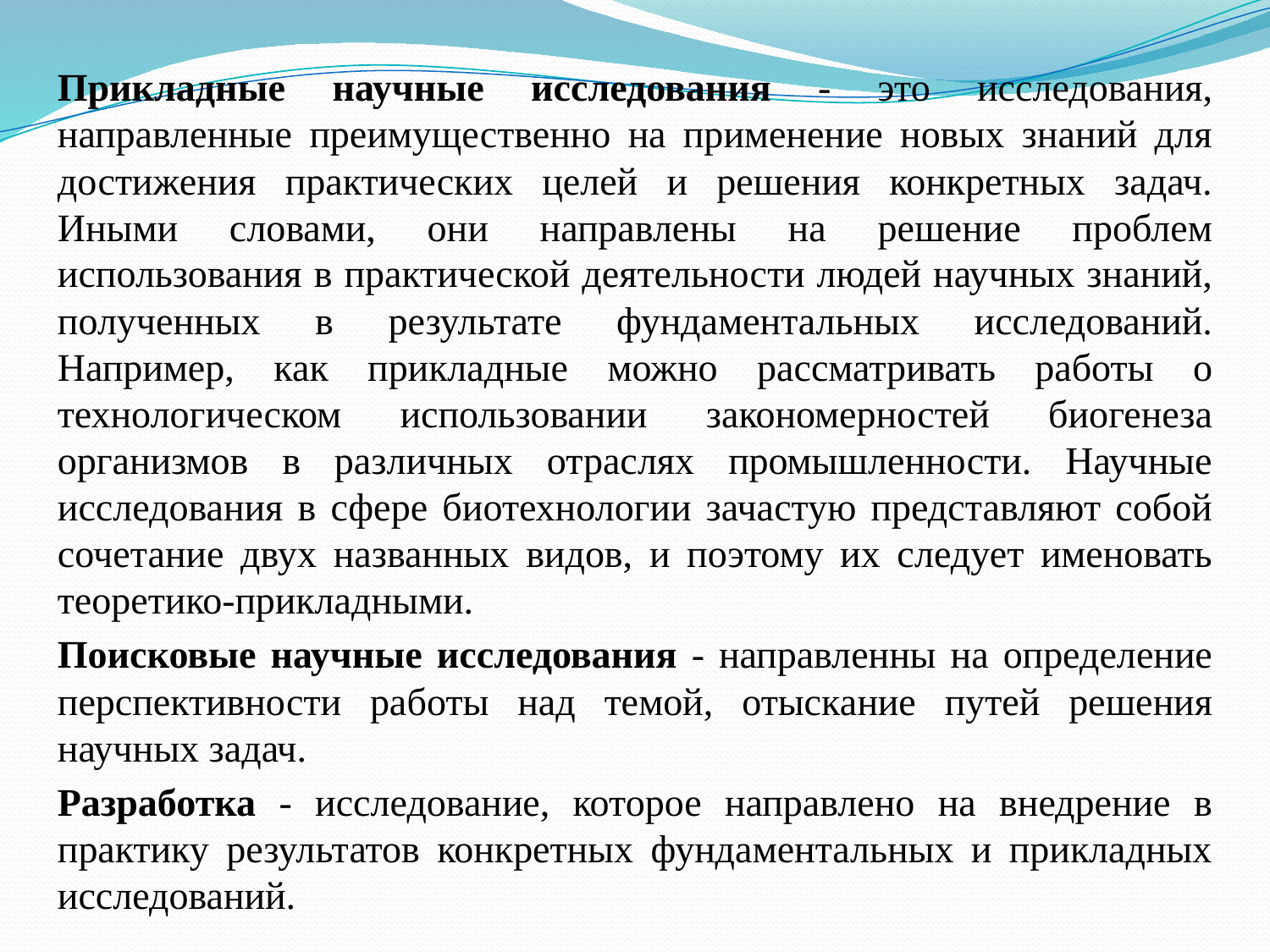

Прикладные научные исследования - это исследования, направленные преимущественно на применение новых знаний для достижения практических целей и решения конкретных задач. Иными словами, они направлены на решение проблем использования в практической деятельности людей научных знаний, полученных в результате фундаментальных исследований. Например, как прикладные можно рассматривать работы о технологическом использовании закономерностей биогенеза организмов в различных отраслях промышленности. Научные исследования в сфере биотехнологии зачастую представляют собой сочетание двух названных видов, и поэтому их следует именовать теоретико-прикладными.
Поисковые научные исследования - направленны на определение перспективности работы над темой, отыскание путей решения научных задач.
Разработка - исследование, которое направлено на внедрение в практику результатов конкретных фундаментальных и прикладных исследований.